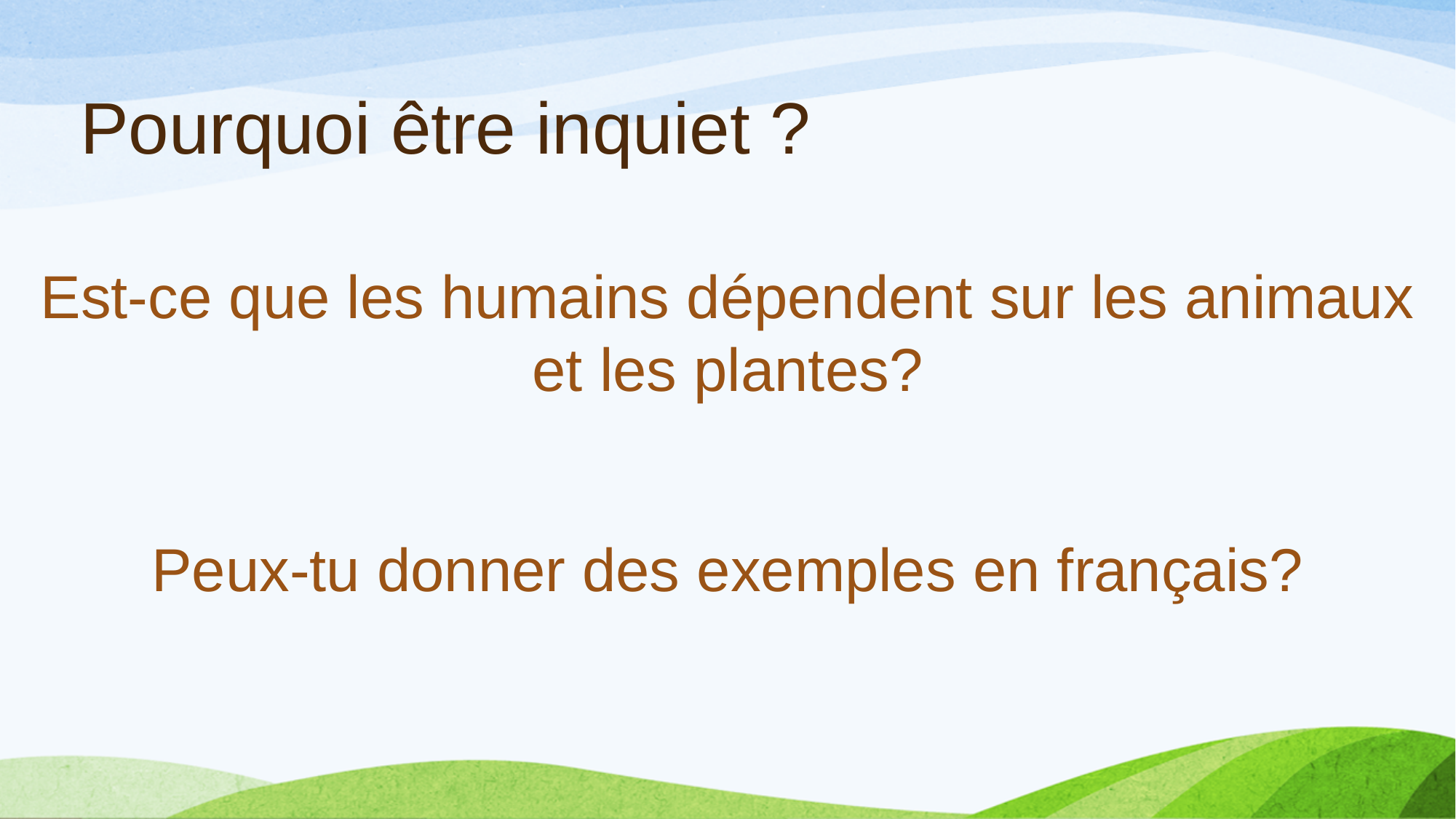

# Pourquoi être inquiet ?
Est-ce que les humains dépendent sur les animaux et les plantes?

Peux-tu donner des exemples en français?